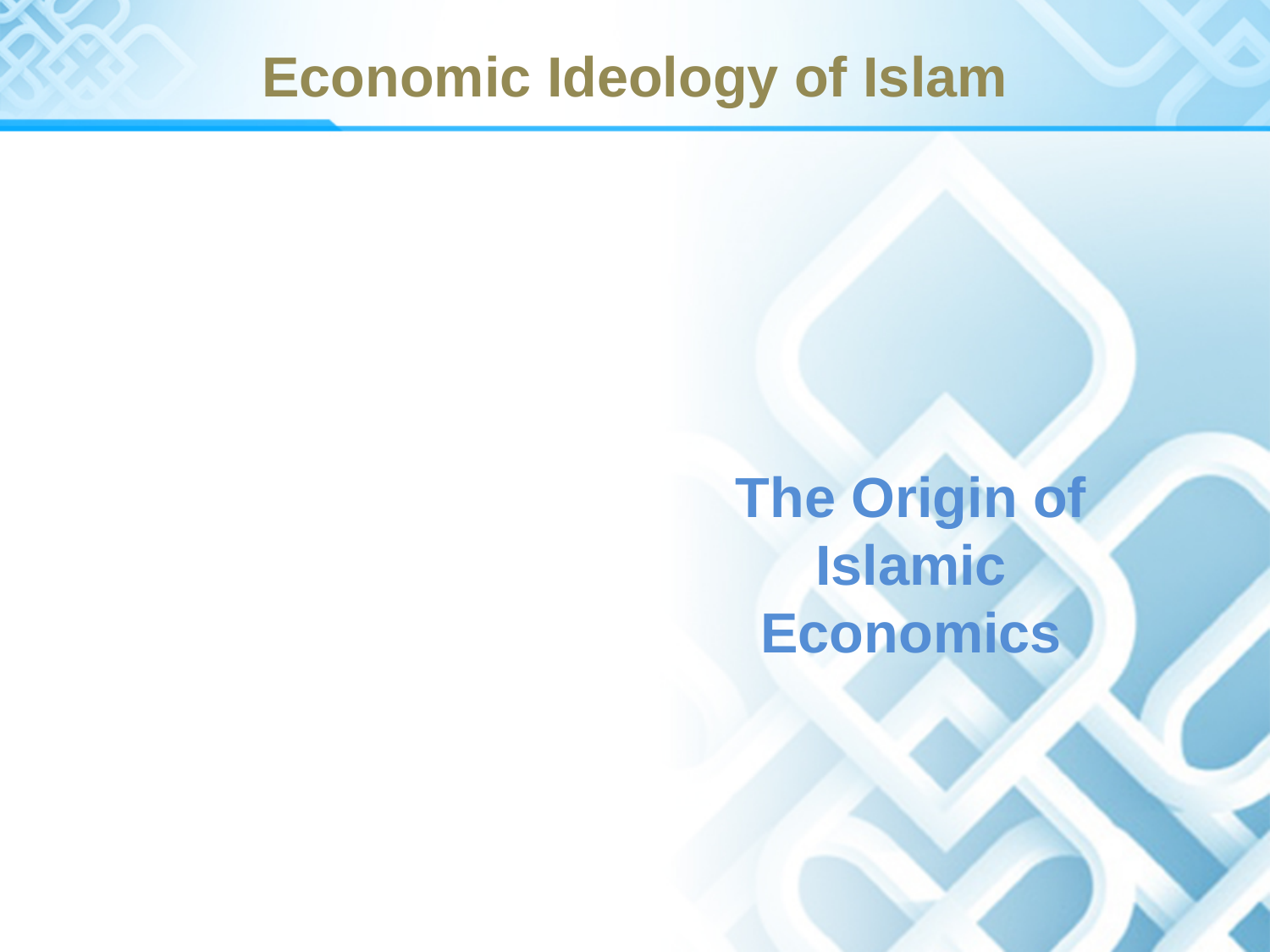

Economic Ideology of Islam
The Origin of Islamic Economics